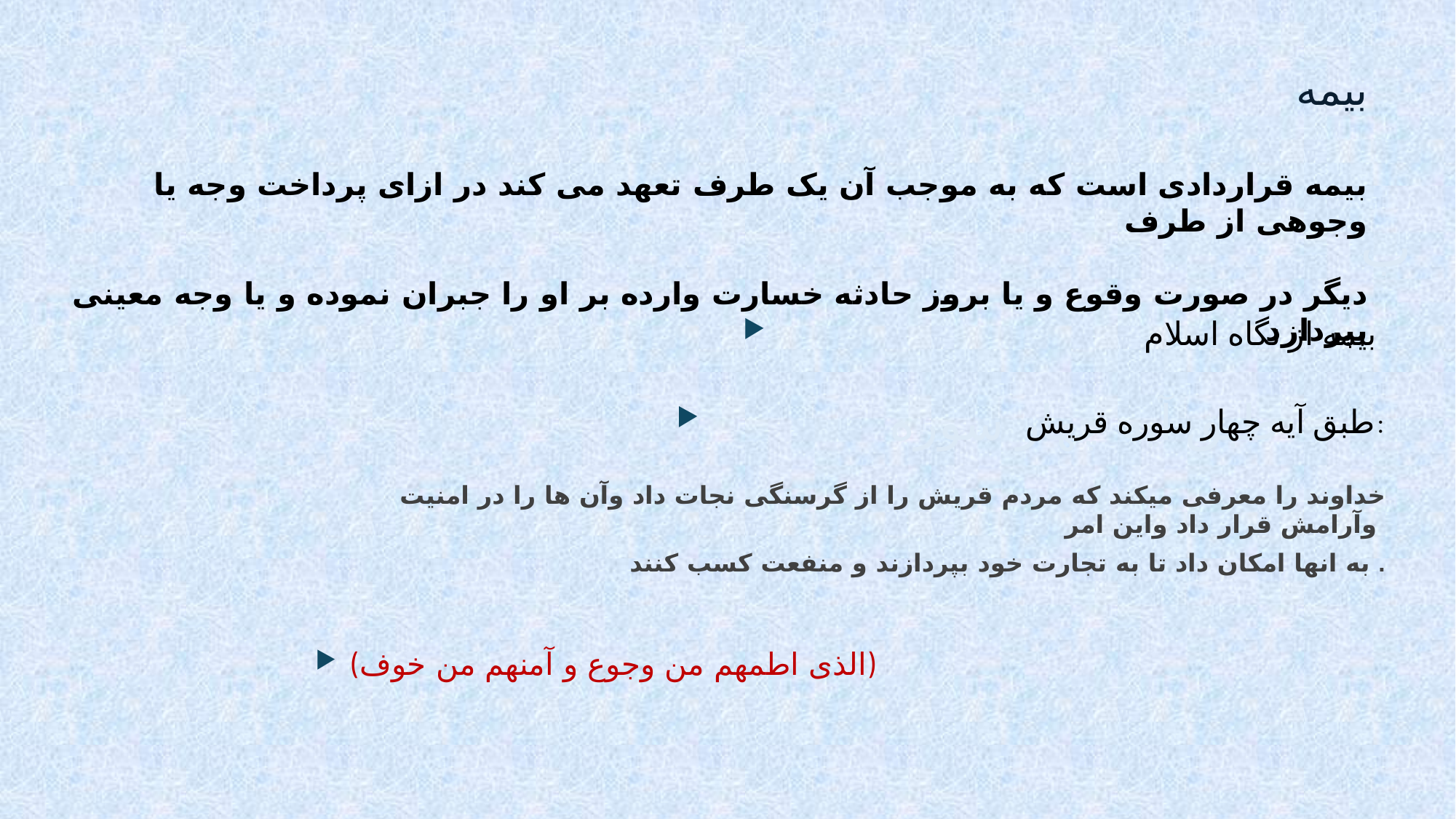

بیمه
بیمه قراردادی است که به موجب آن یک طرف تعهد می کند در ازای پرداخت وجه یا وجوهی از طرف

دیگر در صورت وقوع و یا بروز حادثه خسارت وارده بر او را جبران نموده و یا وجه معینی بپردازد

# ب
بیمه از نگاه اسلام

طبق آیه چهار سوره قریش:

خداوند را معرفی میکند که مردم قریش را از گرسنگی نجات داد وآن ها را در امنیت وآرامش قرار داد واین امر
به انها امکان داد تا به تجارت خود بپردازند و منفعت کسب کنند .

(الذی اطمهم من وجوع و آمنهم من خوف)

طبق آیه چهار سوره